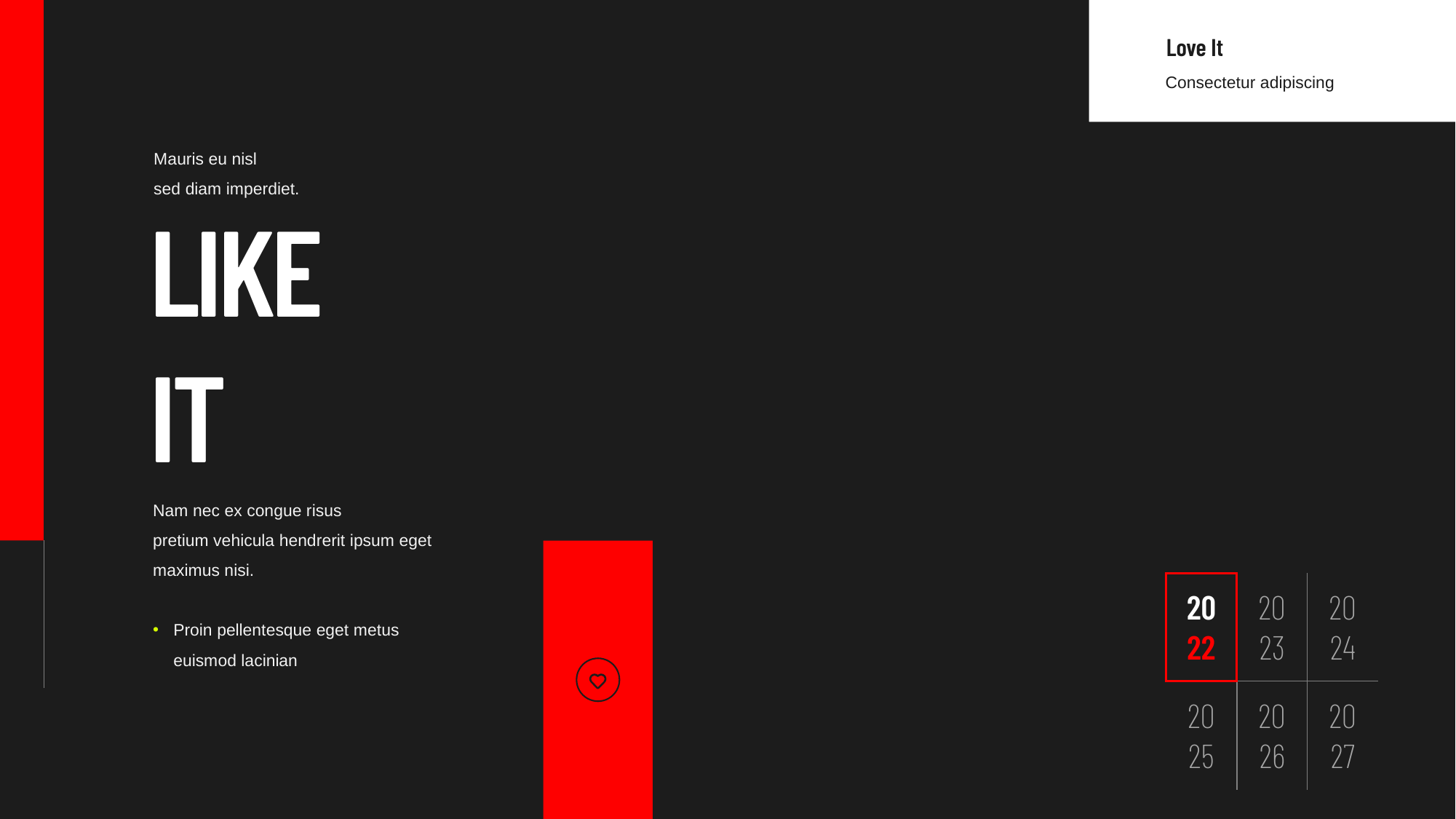

Love It
Consectetur adipiscing

Mauris eu nisl
sed diam imperdiet.
LIKE
IT
Nam nec ex congue risus
pretium vehicula hendrerit ipsum eget maximus nisi.

Proin pellentesque eget metus euismod lacinian

20
22
20
23
20
24

20
25
20
26
20
27